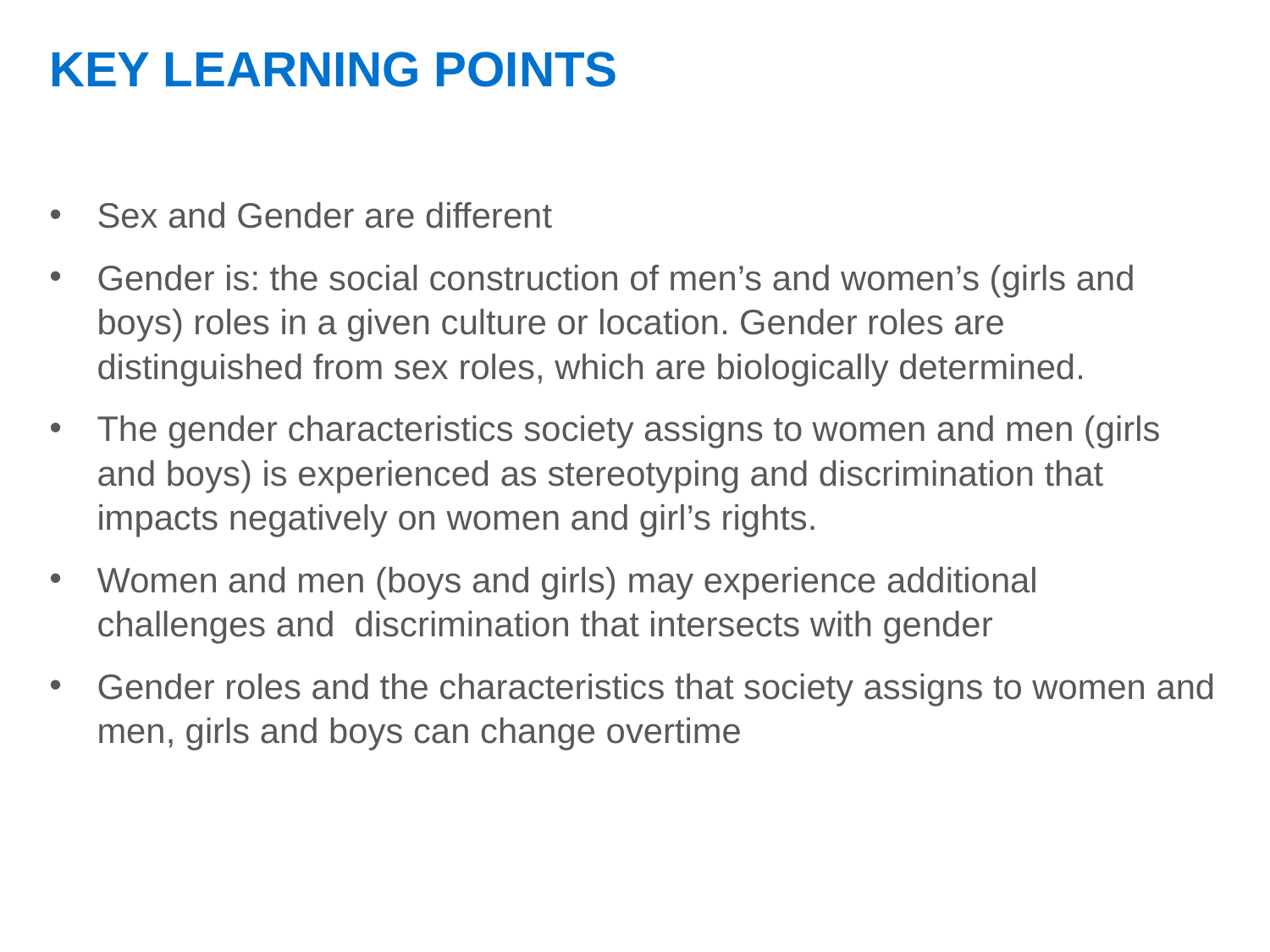

# KEY LEARNING POINTS
Sex and Gender are different
Gender is: the social construction of men’s and women’s (girls and boys) roles in a given culture or location. Gender roles are distinguished from sex roles, which are biologically determined.
The gender characteristics society assigns to women and men (girls and boys) is experienced as stereotyping and discrimination that impacts negatively on women and girl’s rights.
Women and men (boys and girls) may experience additional challenges and  discrimination that intersects with gender
Gender roles and the characteristics that society assigns to women and men, girls and boys can change overtime